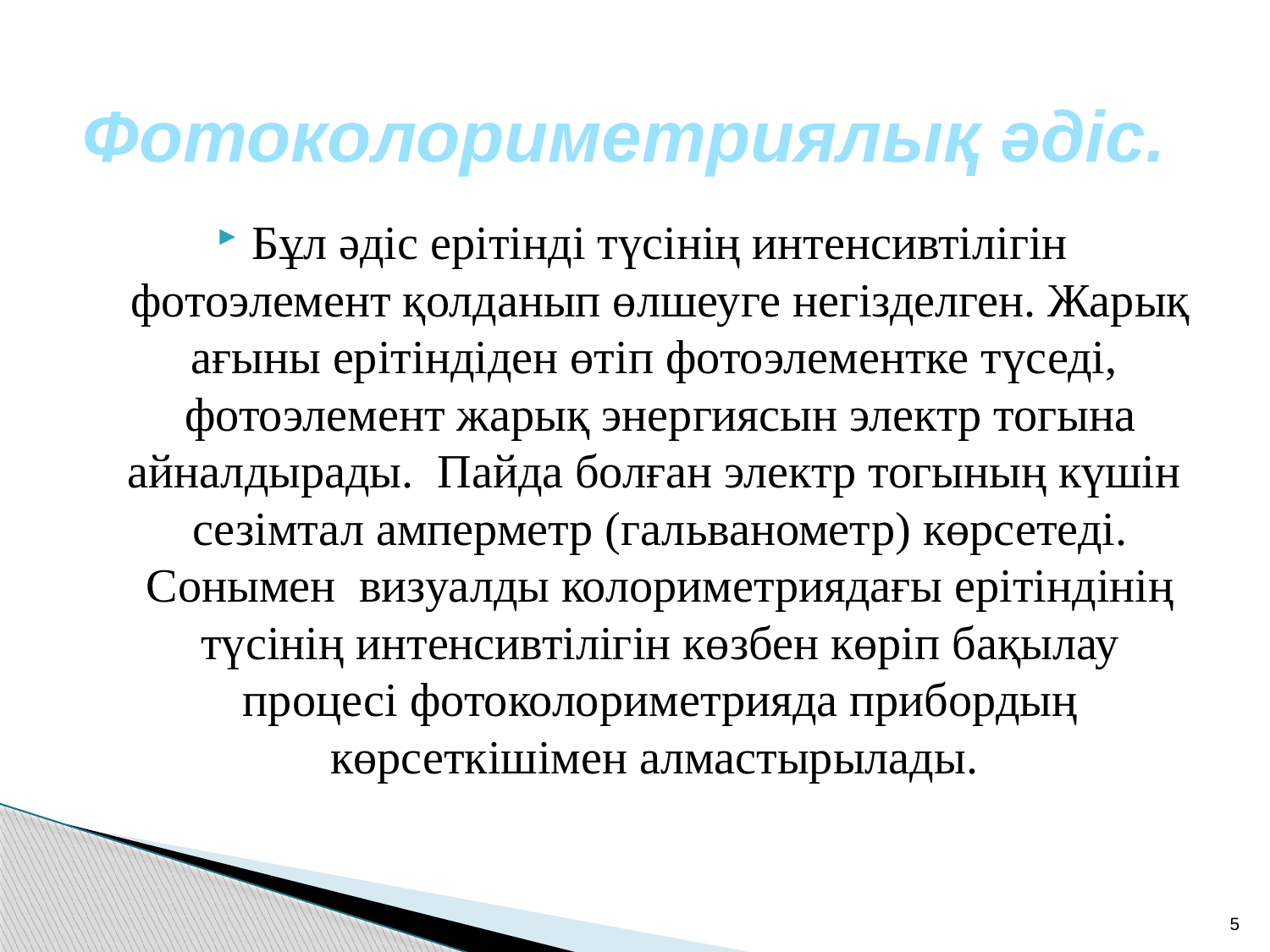

# Фотоколориметриялық әдіс.
Бұл әдіс ерітінді түсінің интенсивтілігін фотоэлемент қолданып өлшеуге негізделген. Жарық ағыны ерітіндіден өтіп фотоэлементке түседі,  фотоэлемент жарық энергиясын электр тогына айналдырады.  Пайда болған электр тогының күшін  сезімтал амперметр (гальванометр) көрсетеді. Сонымен  визуалды колориметриядағы ерітіндінің түсінің интенсивтілігін көзбен көріп бақылау процесі фотоколориметрияда прибордың көрсеткішімен алмастырылады.

5